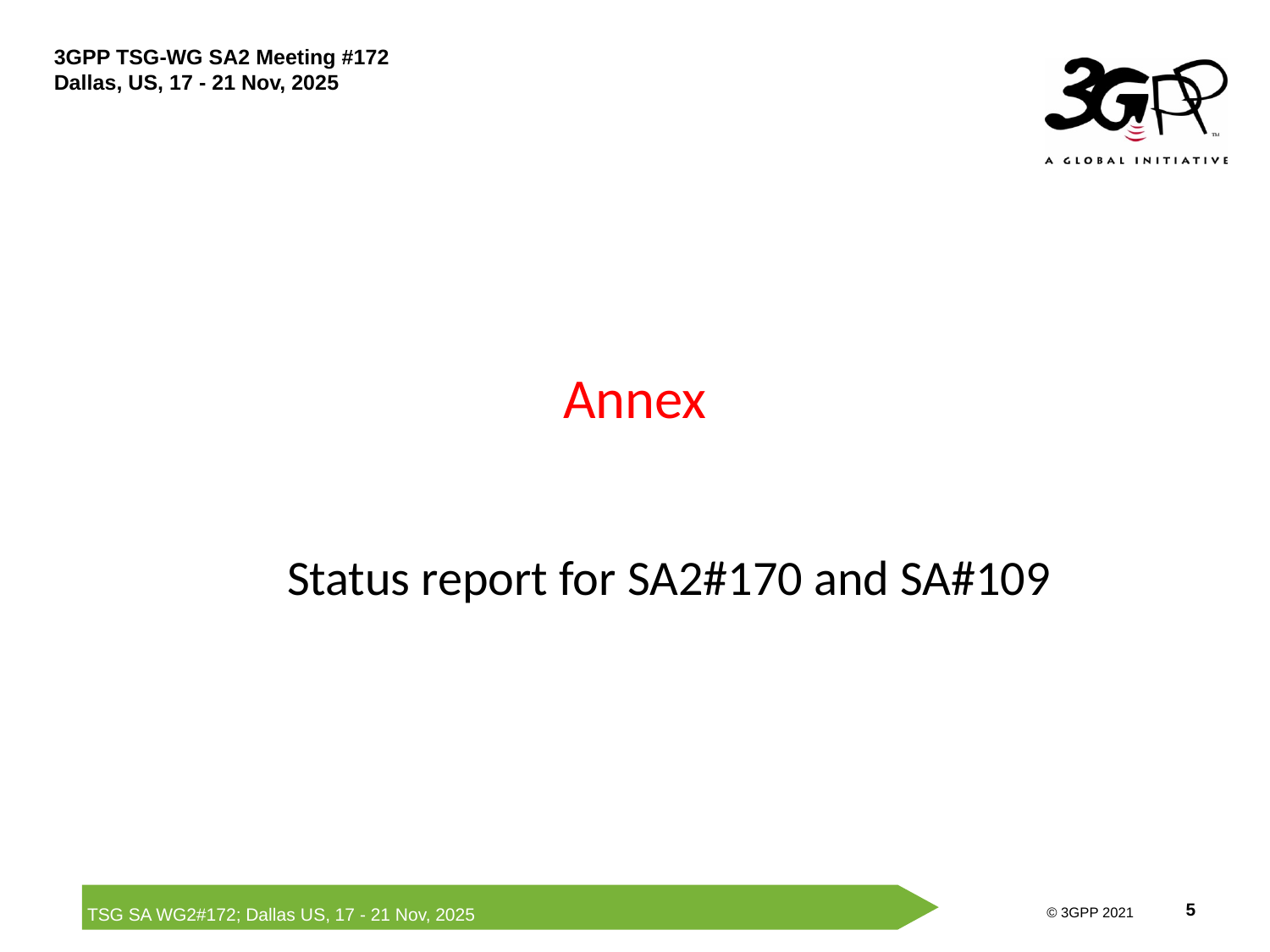

# Annex
Status report for SA2#170 and SA#109